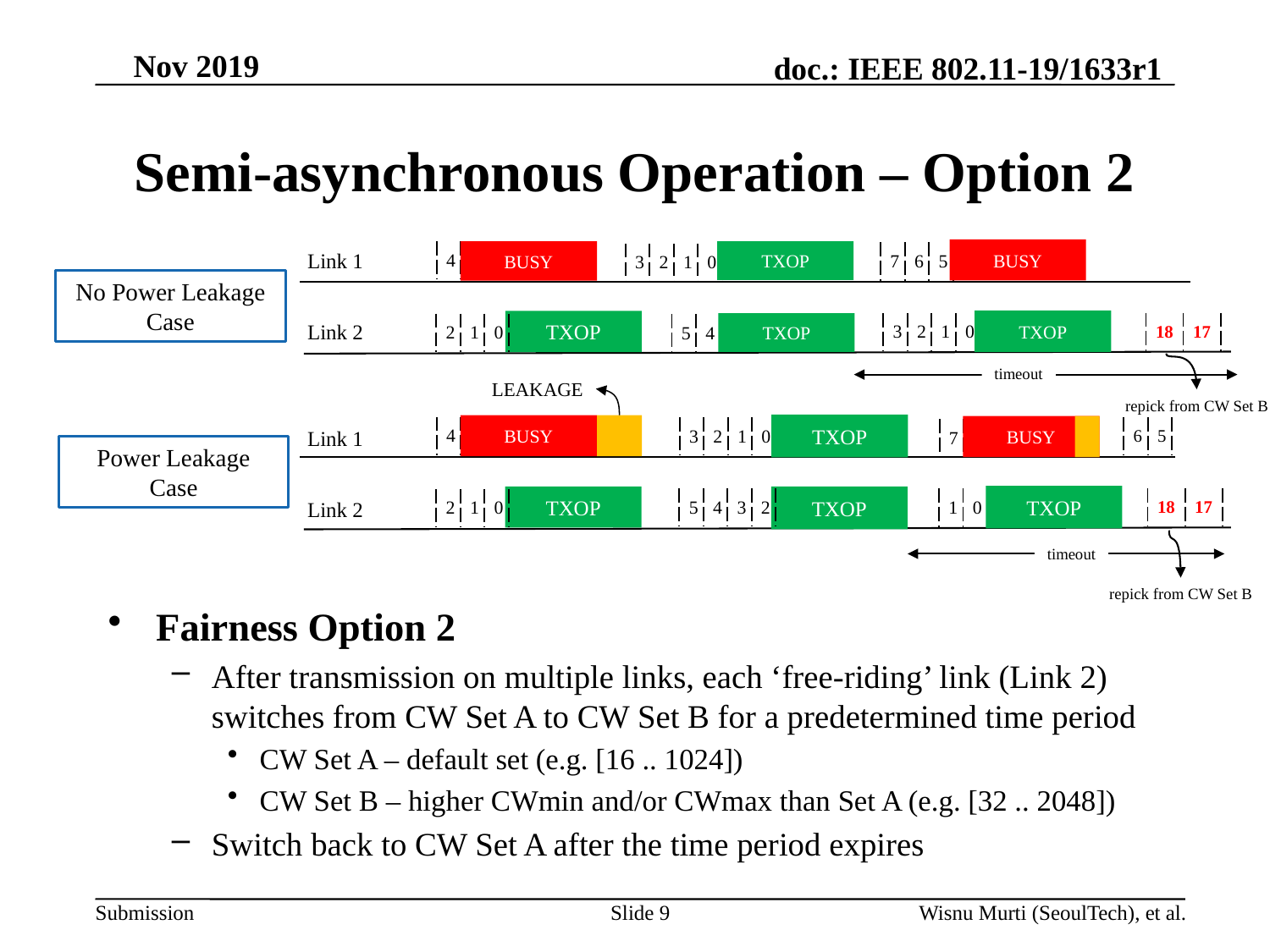

# Semi-asynchronous Operation – Option 2
BUSY
TXOP
| 4 |
| --- |
BUSY
Link 1
| 7 | 6 | 5 |
| --- | --- | --- |
| 3 | 2 | 1 | 0 |
| --- | --- | --- | --- |
No Power Leakage Case
TXOP
TXOP
Link 2
| 18 | 17 |
| --- | --- |
TXOP
| 3 | 2 | 1 | 0 |
| --- | --- | --- | --- |
| 2 | 1 | 0 |
| --- | --- | --- |
| 5 | 4 |
| --- | --- |
timeout
LEAKAGE
repick from CW Set B
TXOP
BUSY

BUSY

| 4 |
| --- |
| 3 | 2 | 1 | 0 |
| --- | --- | --- | --- |
| 6 | 5 |
| --- | --- |
Link 1
| 7 |
| --- |
Power Leakage Case
TXOP
TXOP
TXOP
| 18 | 17 |
| --- | --- |
| 5 | 4 | 3 | 2 |
| --- | --- | --- | --- |
| 1 | 0 |
| --- | --- |
| 2 | 1 | 0 |
| --- | --- | --- |
Link 2
timeout
repick from CW Set B
Fairness Option 2
After transmission on multiple links, each ‘free-riding’ link (Link 2) switches from CW Set A to CW Set B for a predetermined time period
CW Set A – default set (e.g. [16 .. 1024])
CW Set B – higher CWmin and/or CWmax than Set A (e.g. [32 .. 2048])
Switch back to CW Set A after the time period expires
Slide 9
Wisnu Murti (SeoulTech), et al.